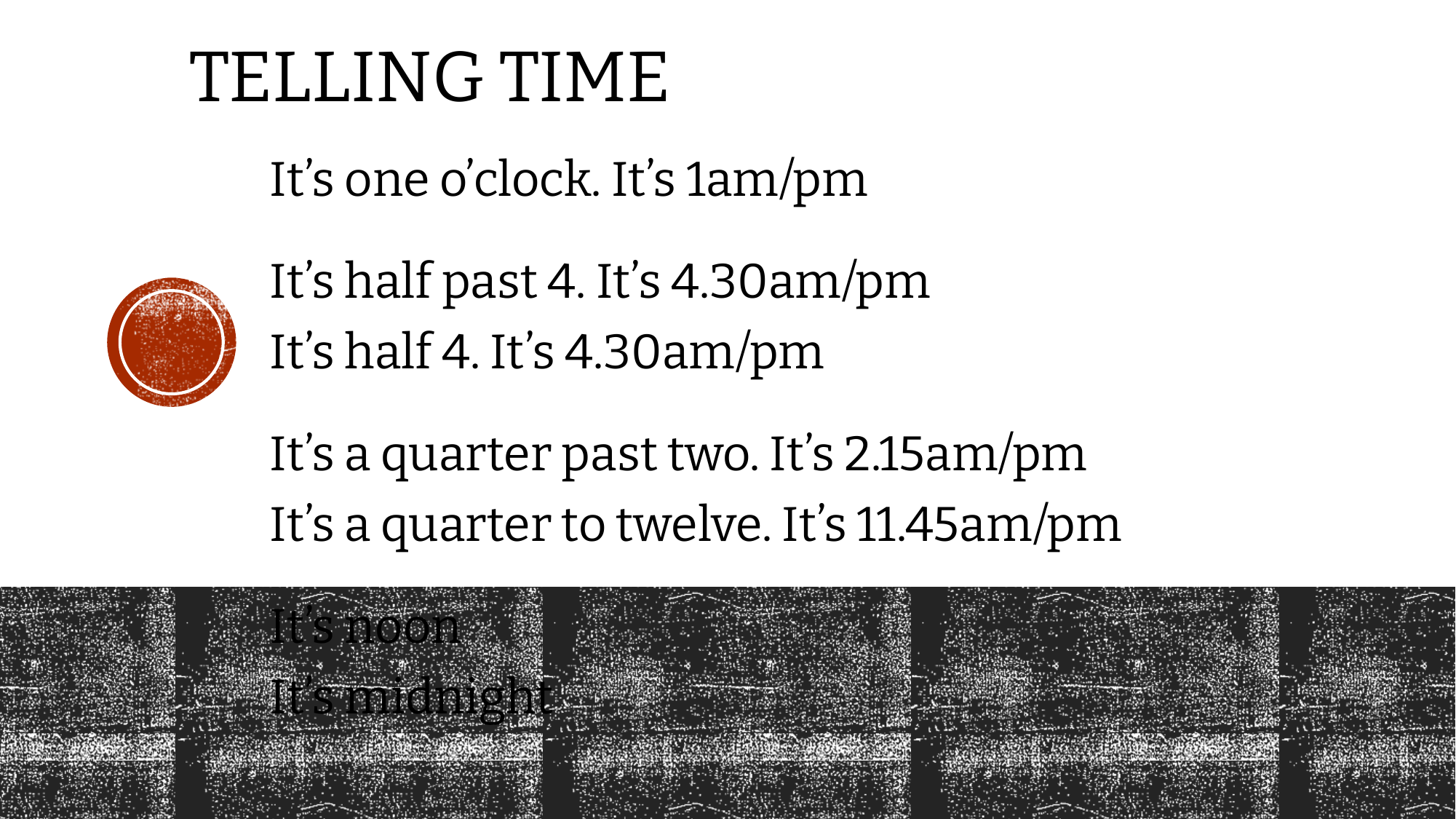

# Telling time
It’s one o’clock. It’s 1am/pm

It’s half past 4. It’s 4.30am/pm
It’s half 4. It’s 4.30am/pm

It’s a quarter past two. It’s 2.15am/pm
It’s a quarter to twelve. It’s 11.45am/pm

It’s noon
It’s midnight